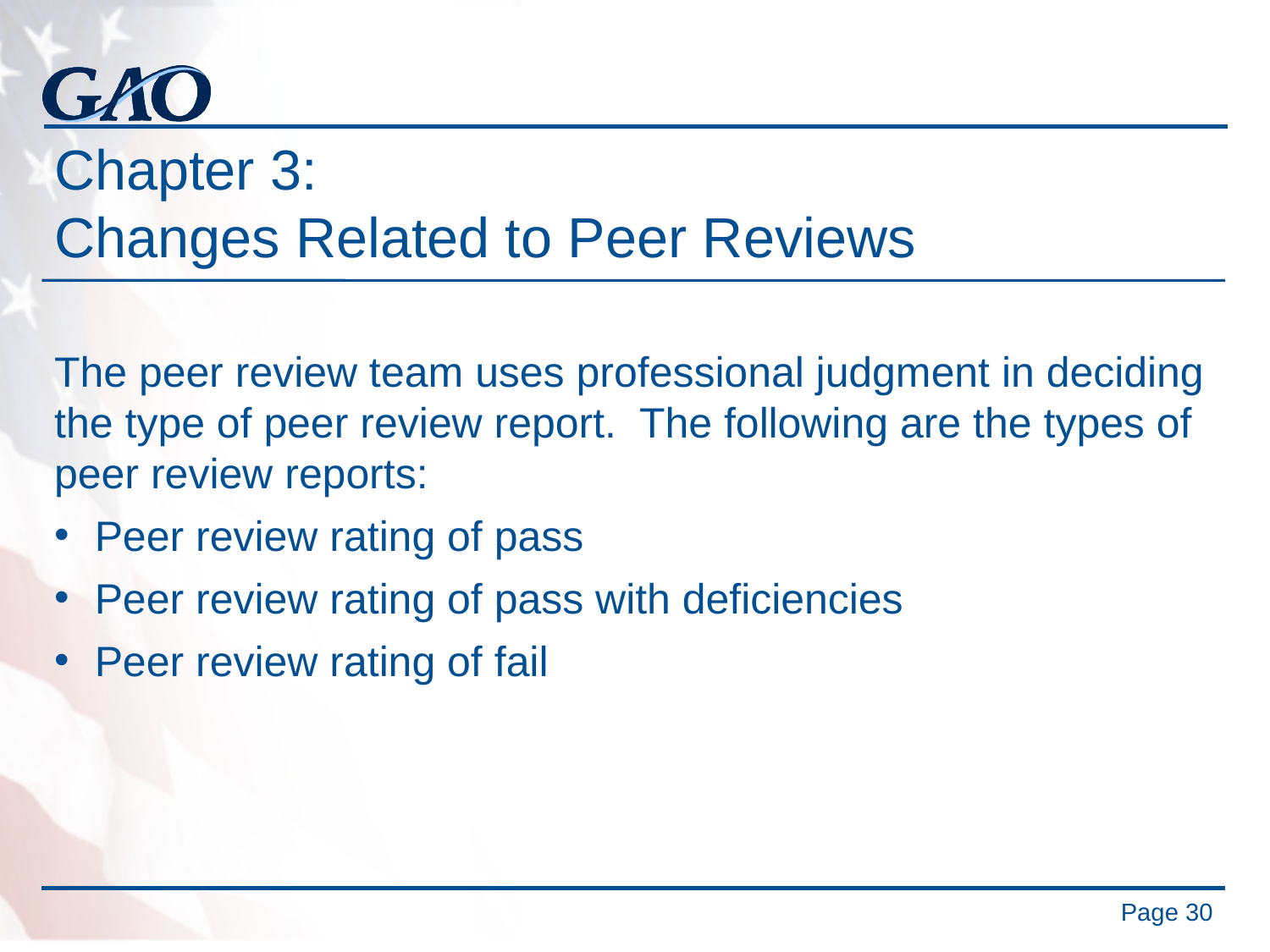

# Chapter 3: Changes Related to Peer Reviews
The peer review team uses professional judgment in deciding the type of peer review report.  The following are the types of peer review reports:
Peer review rating of pass
Peer review rating of pass with deficiencies
Peer review rating of fail
30